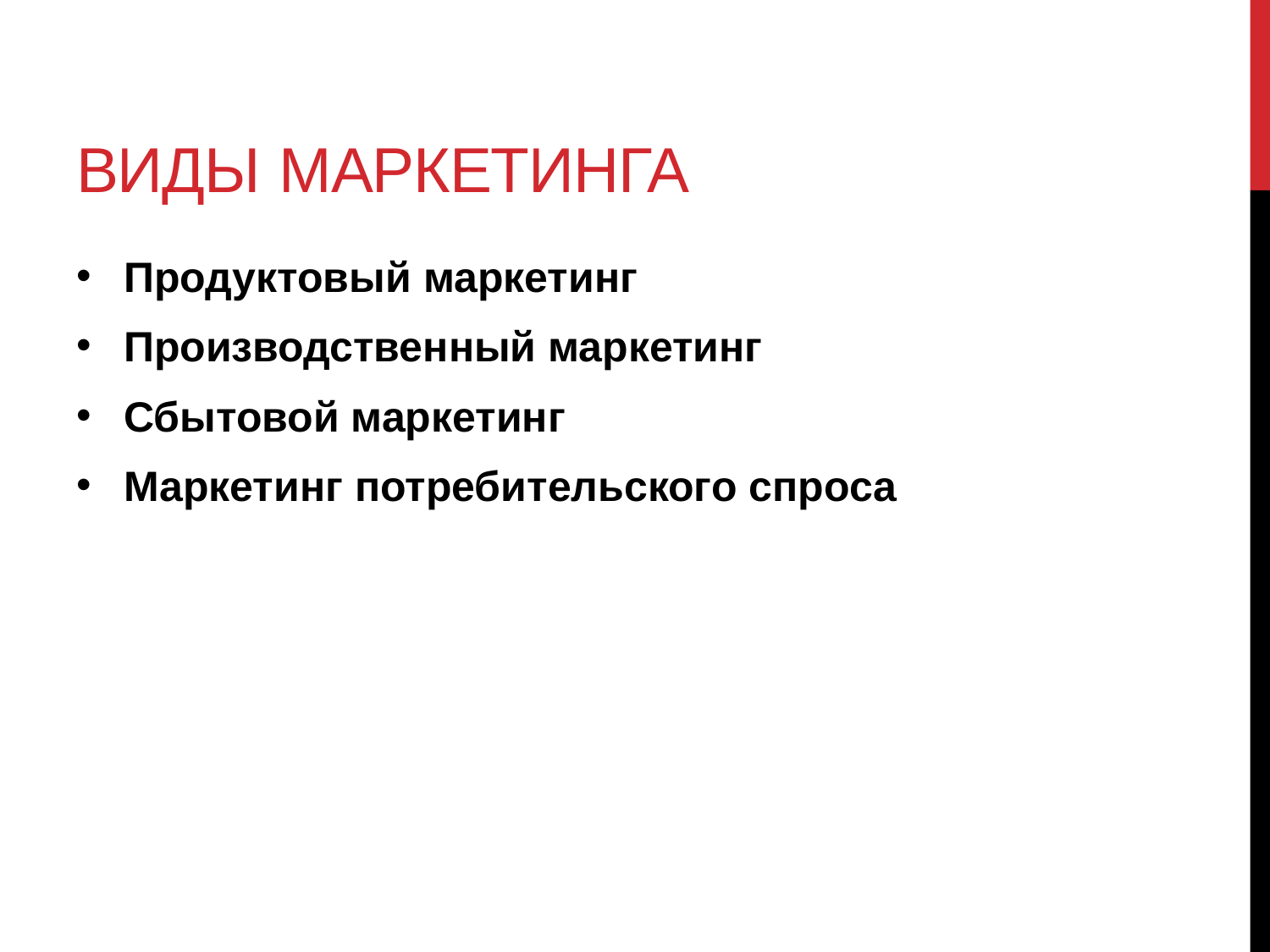

# Виды маркетинга
Продуктовый маркетинг
Производственный маркетинг
Сбытовой маркетинг
Маркетинг потребительского спроса